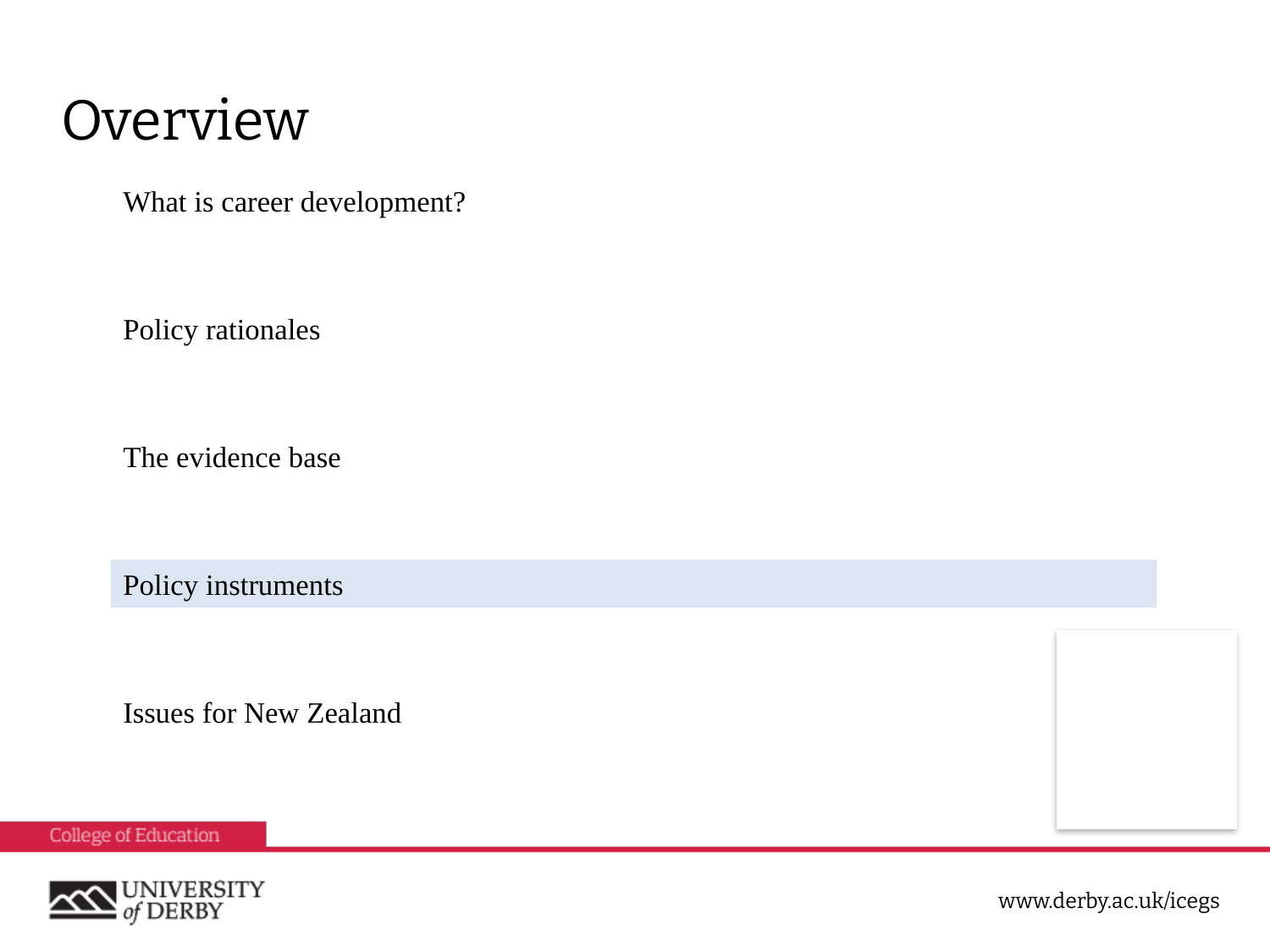

# Overview
What is career development?
Policy rationales
The evidence base
Issues for New Zealand
Policy instruments